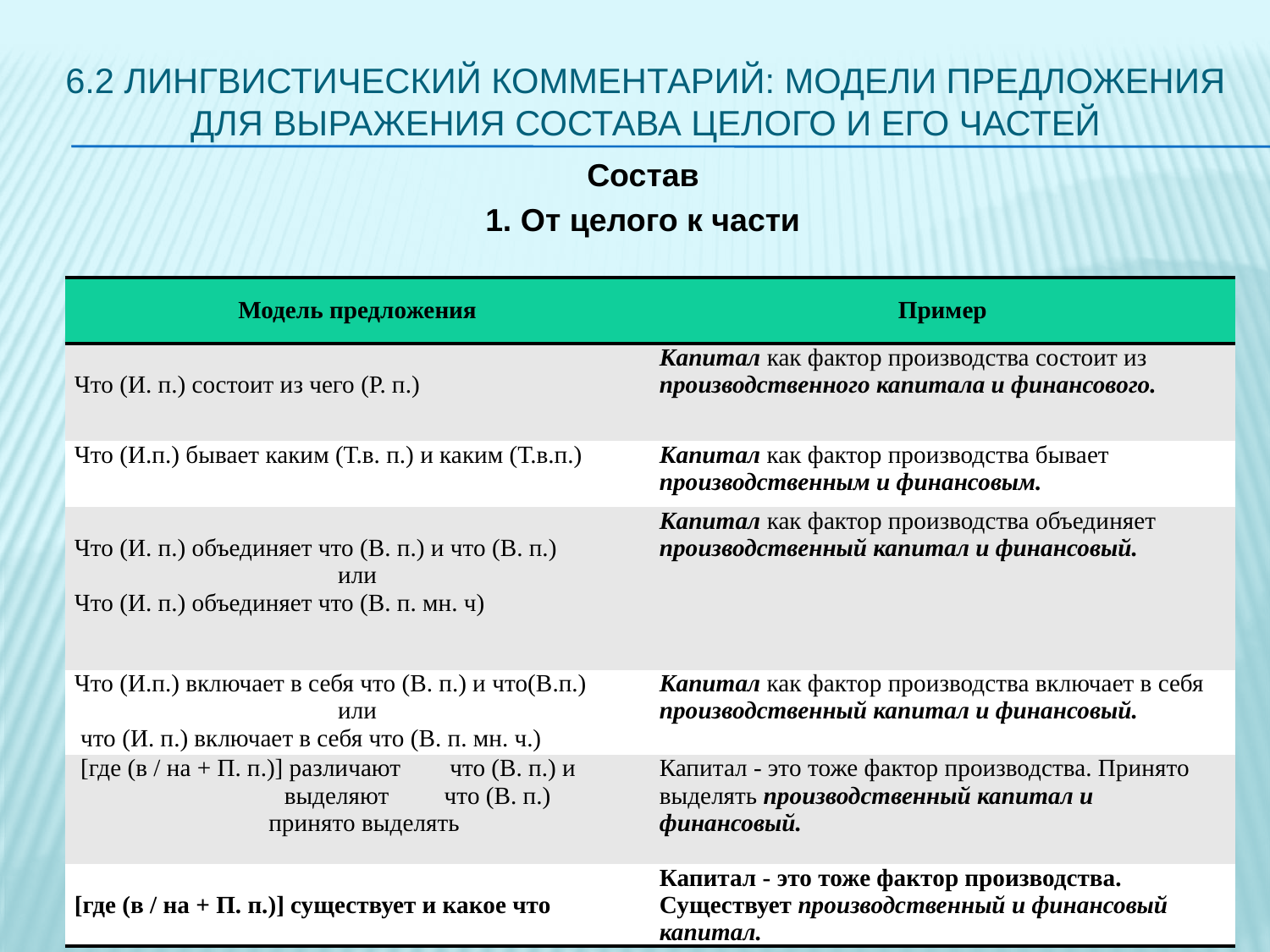

# 6.2 Лингвистический комментарий: Модели предложения для выражения состава целого и его частей
Состав
1. От целого к части

| Модель предложения | Пример |
| --- | --- |
| Что (И. п.) состоит из чего (Р. п.) | Капитал как фактор производства состоит из производственного капитала и финансового. |
| Что (И.п.) бывает каким (Т.в. п.) и каким (Т.в.п.) | Капитал как фактор производства бывает производственным и финансовым. |
| Что (И. п.) объединяет что (В. п.) и что (В. п.) или Что (И. п.) объединяет что (В. п. мн. ч) | Капитал как фактор производства объединяет производственный капитал и финансовый. |
| Что (И.п.) включает в себя что (В. п.) и что(В.п.) или что (И. п.) включает в себя что (В. п. мн. ч.) | Капитал как фактор производства включает в себя производственный капитал и финансовый. |
| [где (в / на + П. п.)] различают что (В. п.) и выделяют что (В. п.) принято выделять | Капитал - это тоже фактор производства. Принято выделять производственный капитал и финансовый. |
| [где (в / на + П. п.)] существует и какое что | Капитал - это тоже фактор производства. Существует производственный и финансовый капитал. |